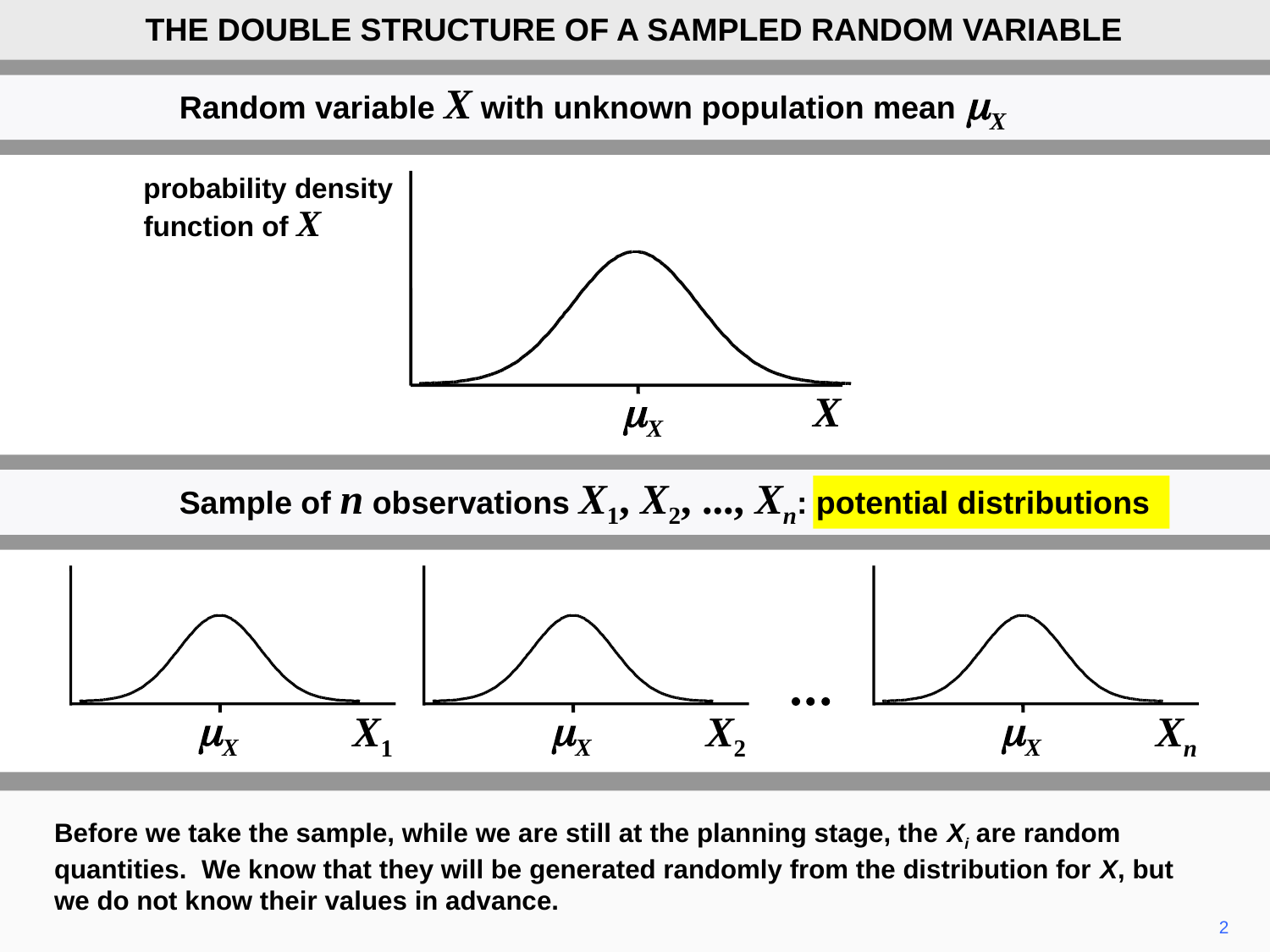

THE DOUBLE STRUCTURE OF A SAMPLED RANDOM VARIABLE
Random variable X with unknown population mean μX

probability density

function of X

μX
X

Sample of n observations X1, X2, ..., Xn: potential distributions

μX
μX
μX

X1
X2
Xn

Before we take the sample, while we are still at the planning stage, the Xi are random quantities.  We know that they will be generated randomly from the distribution for X, but we do not know their values in advance.
2